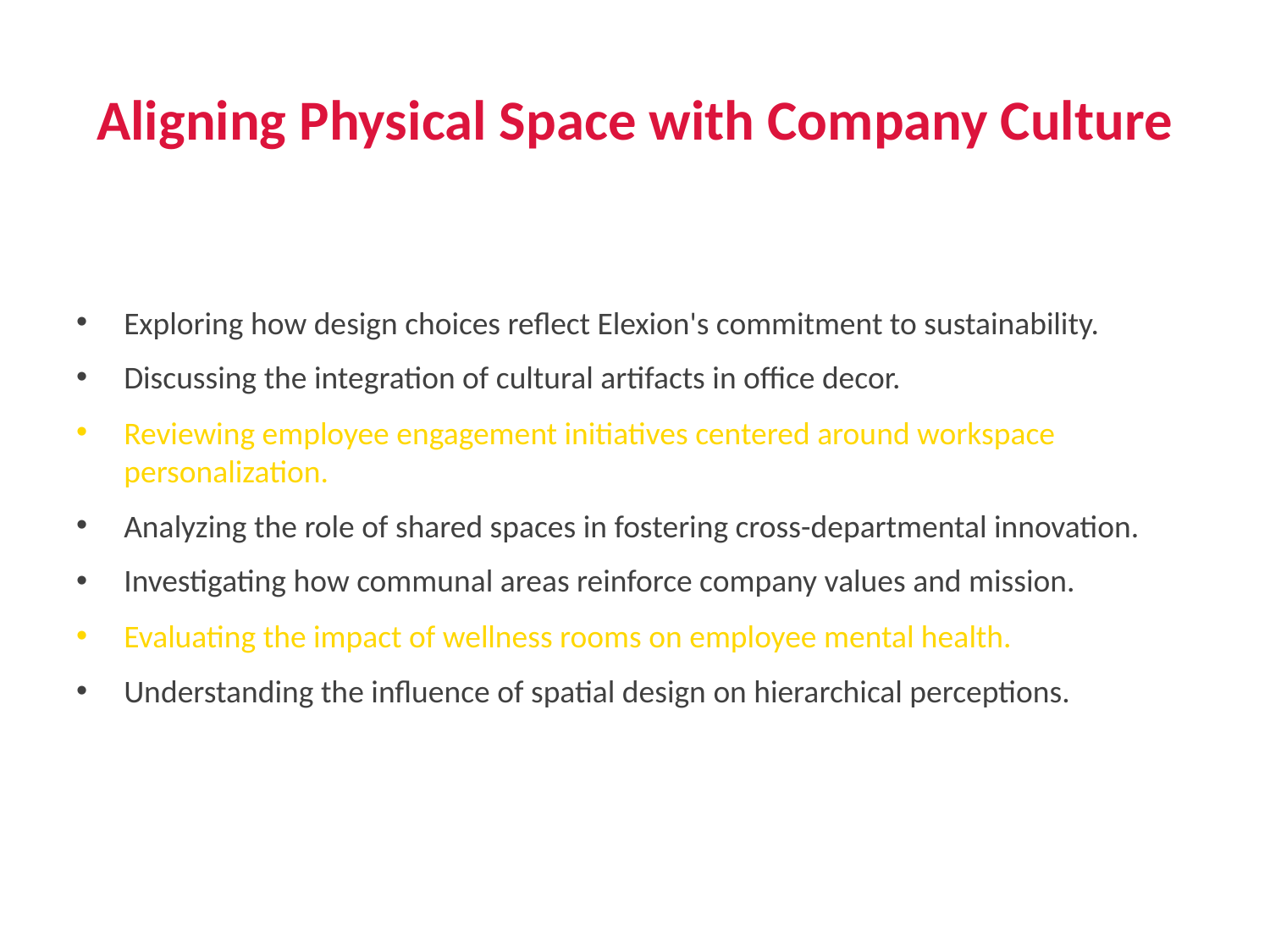

# Aligning Physical Space with Company Culture

Exploring how design choices reflect Elexion's commitment to sustainability.
Discussing the integration of cultural artifacts in office decor.
Reviewing employee engagement initiatives centered around workspace personalization.
Analyzing the role of shared spaces in fostering cross-departmental innovation.
Investigating how communal areas reinforce company values and mission.
Evaluating the impact of wellness rooms on employee mental health.
Understanding the influence of spatial design on hierarchical perceptions.